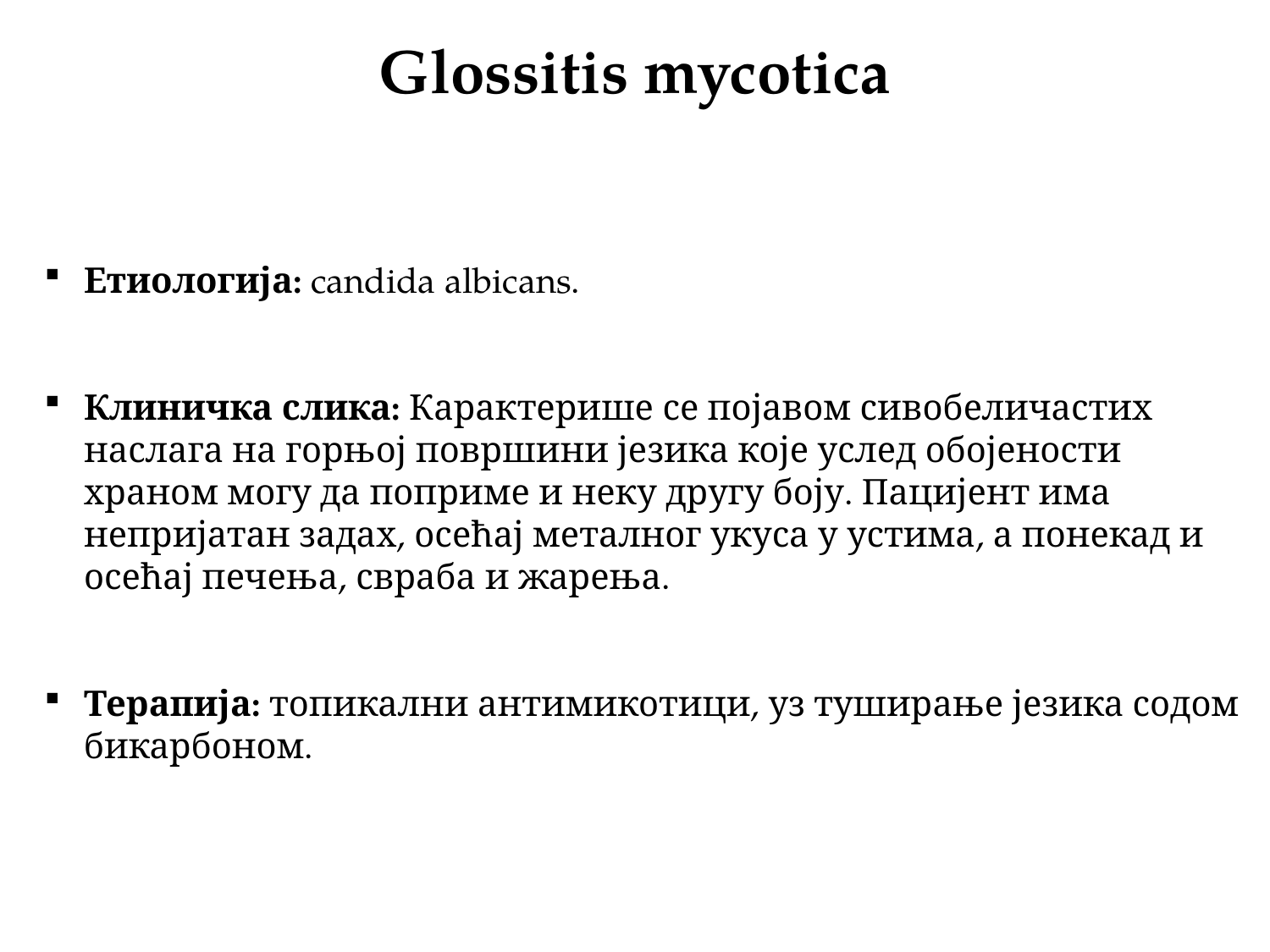

Glossitis mycotica

Етиологија: candida albicans.

Клиничка слика: Карактерише се појавом сивобеличастих наслага на горњој површини језика које услед обојености храном могу да поприме и неку другу боју. Пацијент има непријатан задах, осећај металног укуса у устима, а понекад и осећај печења, свраба и жарења.

Терапија: топикални антимикотици, уз туширање језика содом бикарбоном.